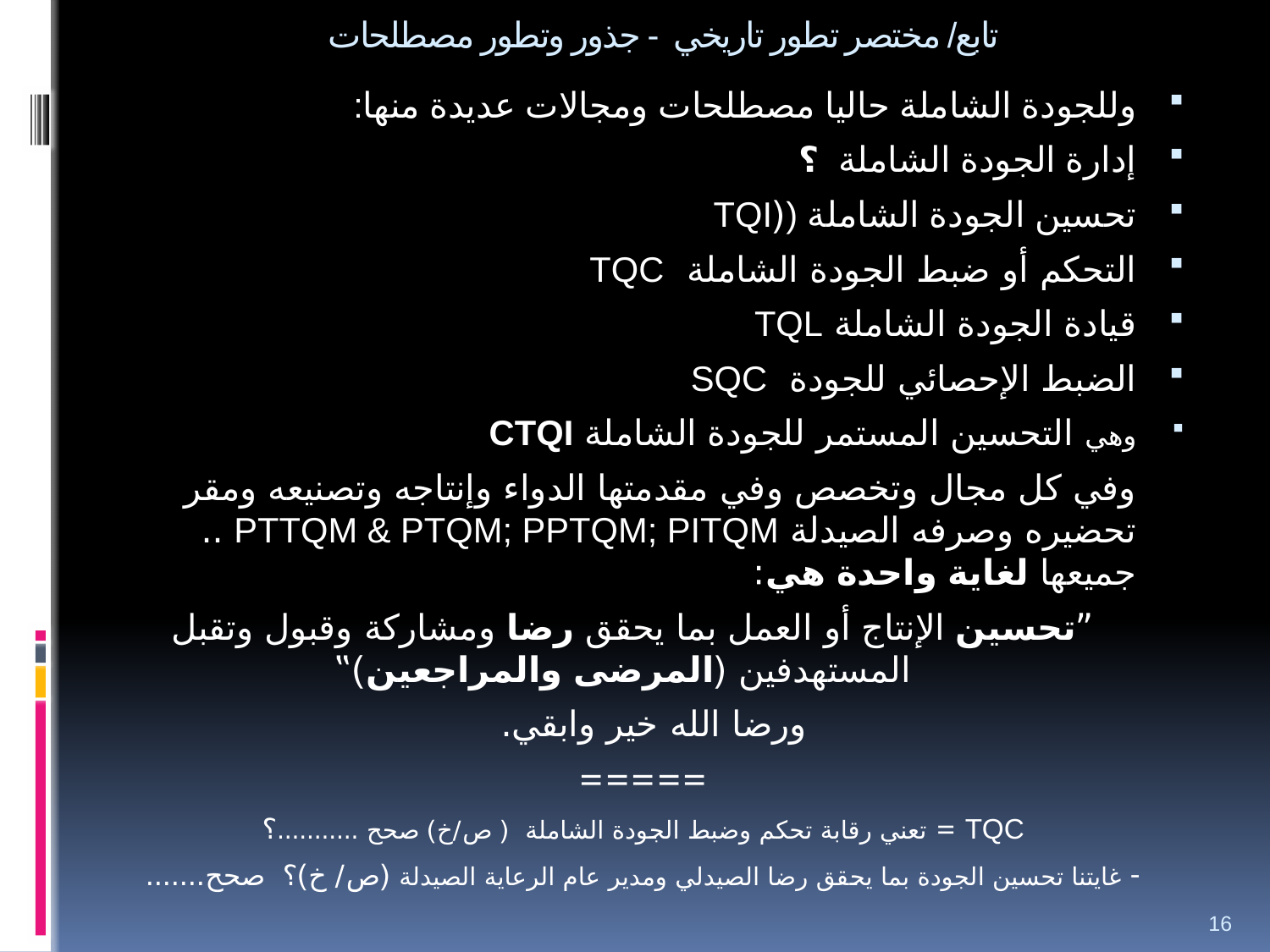

# تابع/ مختصر تطور تاريخي  - جذور وتطور مصطلحات
وللجودة الشاملة حاليا مصطلحات ومجالات عديدة منها:
إدارة الجودة الشاملة  ؟
تحسين الجودة الشاملة ((TQI
التحكم أو ضبط الجودة الشاملة  TQC
قيادة الجودة الشاملة TQL
الضبط الإحصائي للجودة  SQC
وهي التحسين المستمر للجودة الشاملة CTQI
		وفي كل مجال وتخصص وفي مقدمتها الدواء وإنتاجه وتصنيعه ومقر تحضيره وصرفه الصيدلة PTTQM & PTQM; PPTQM; PITQM .. جميعها لغاية واحدة هي:
  ”تحسين الإنتاج أو العمل بما يحقق رضا ومشاركة وقبول وتقبل المستهدفين (المرضى والمراجعين)“
ورضا الله خير وابقي.
=====
TQC = تعني رقابة تحكم وضبط الجودة الشاملة  ( ص/خ) صحح ...........؟
- غايتنا تحسين الجودة بما يحقق رضا الصيدلي ومدير عام الرعاية الصيدلة (ص/ خ)؟  صحح.......
16